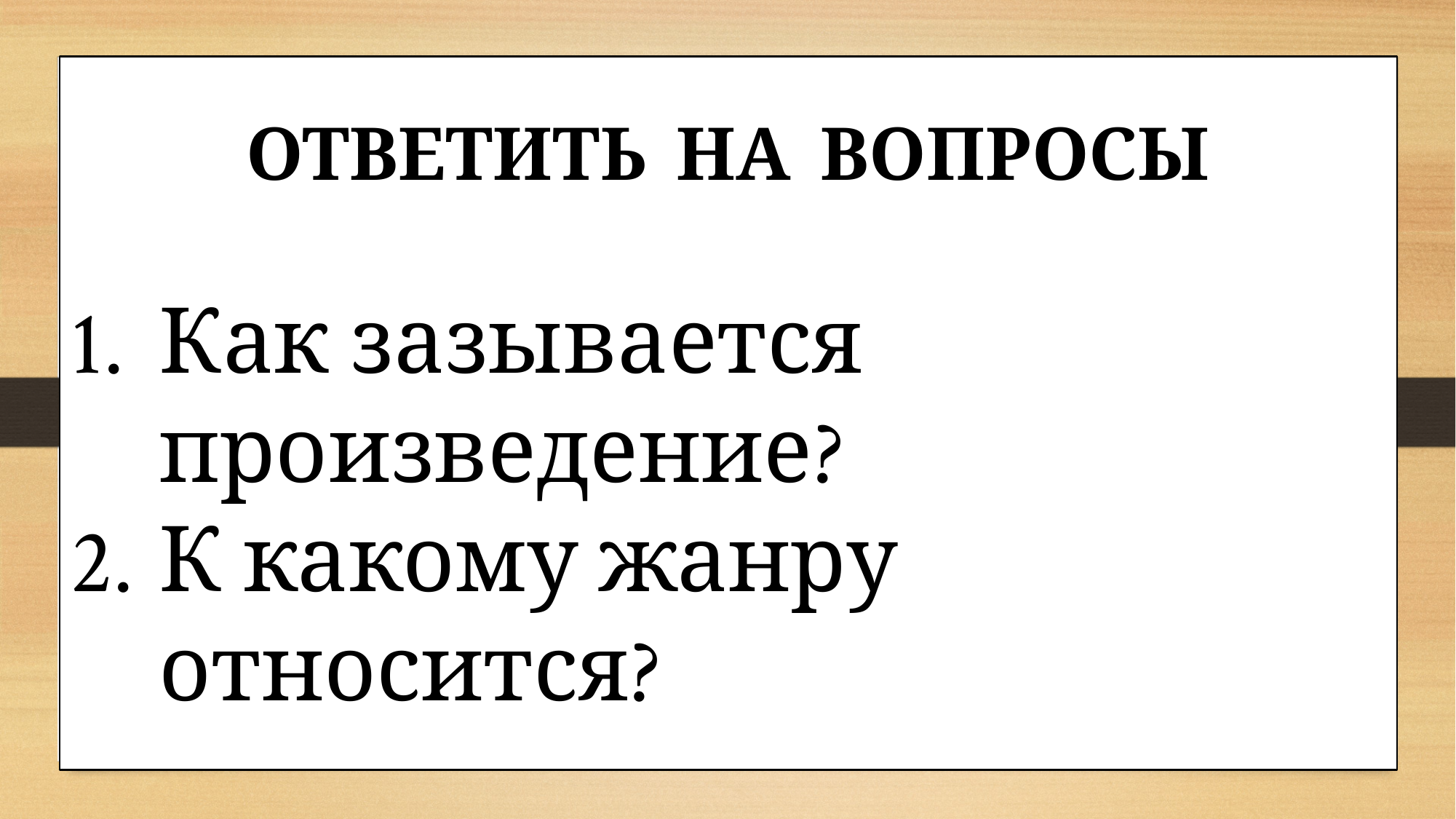

ОТВЕТИТЬ  НА  ВОПРОСЫ

Как зазывается произведение?
К какому жанру относится?